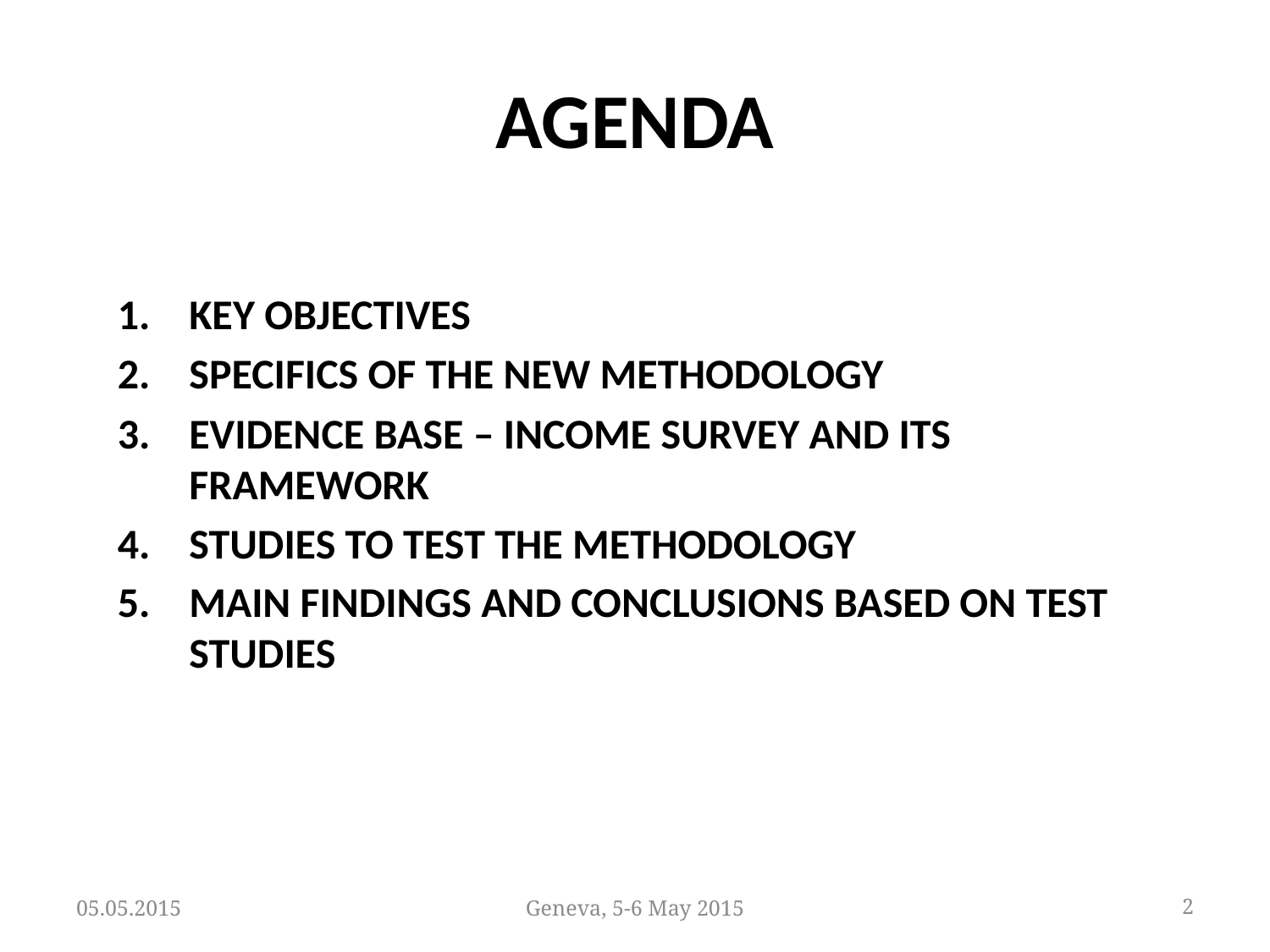

# AGENDA

KEY OBJECTIVES
SPECIFICS OF THE NEW METHODOLOGY
EVIDENCE BASE – INCOME SURVEY AND ITS FRAMEWORK
STUDIES TO TEST THE METHODOLOGY
MAIN FINDINGS AND CONCLUSIONS BASED ON TEST STUDIES
05.05.2015
Geneva, 5-6 May 2015
2